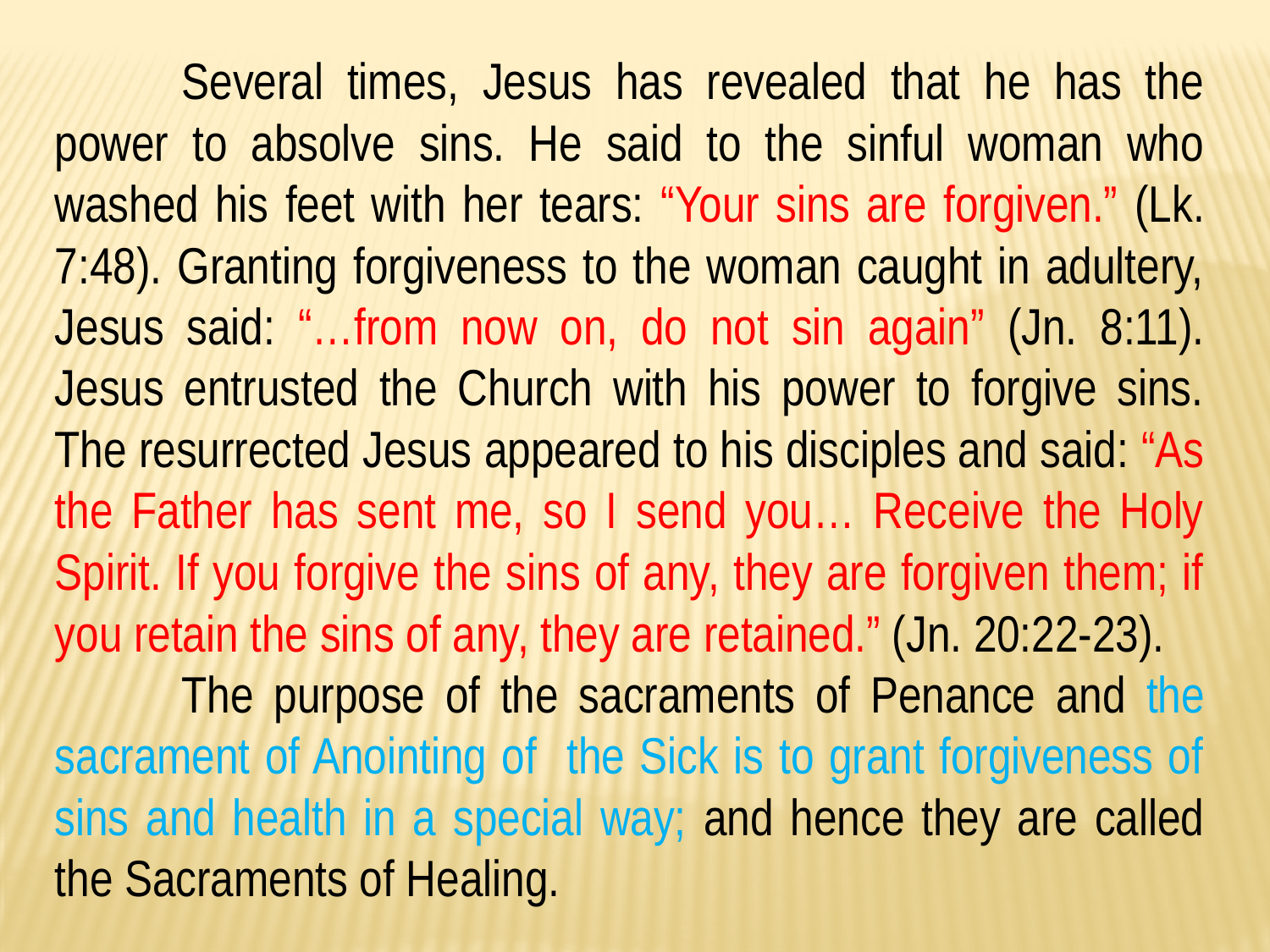

Several times, Jesus has revealed that he has the power to absolve sins. He said to the sinful woman who washed his feet with her tears: “Your sins are forgiven.” (Lk. 7:48). Granting forgiveness to the woman caught in adultery, Jesus said: “…from now on, do not sin again” (Jn. 8:11). Jesus entrusted the Church with his power to forgive sins. The resurrected Jesus appeared to his disciples and said: “As the Father has sent me, so I send you… Receive the Holy Spirit. If you forgive the sins of any, they are forgiven them; if you retain the sins of any, they are retained.” (Jn. 20:22-23).
	The purpose of the sacraments of Penance and the sacrament of Anointing of  the Sick is to grant forgiveness of sins and health in a special way; and hence they are called the Sacraments of Healing.